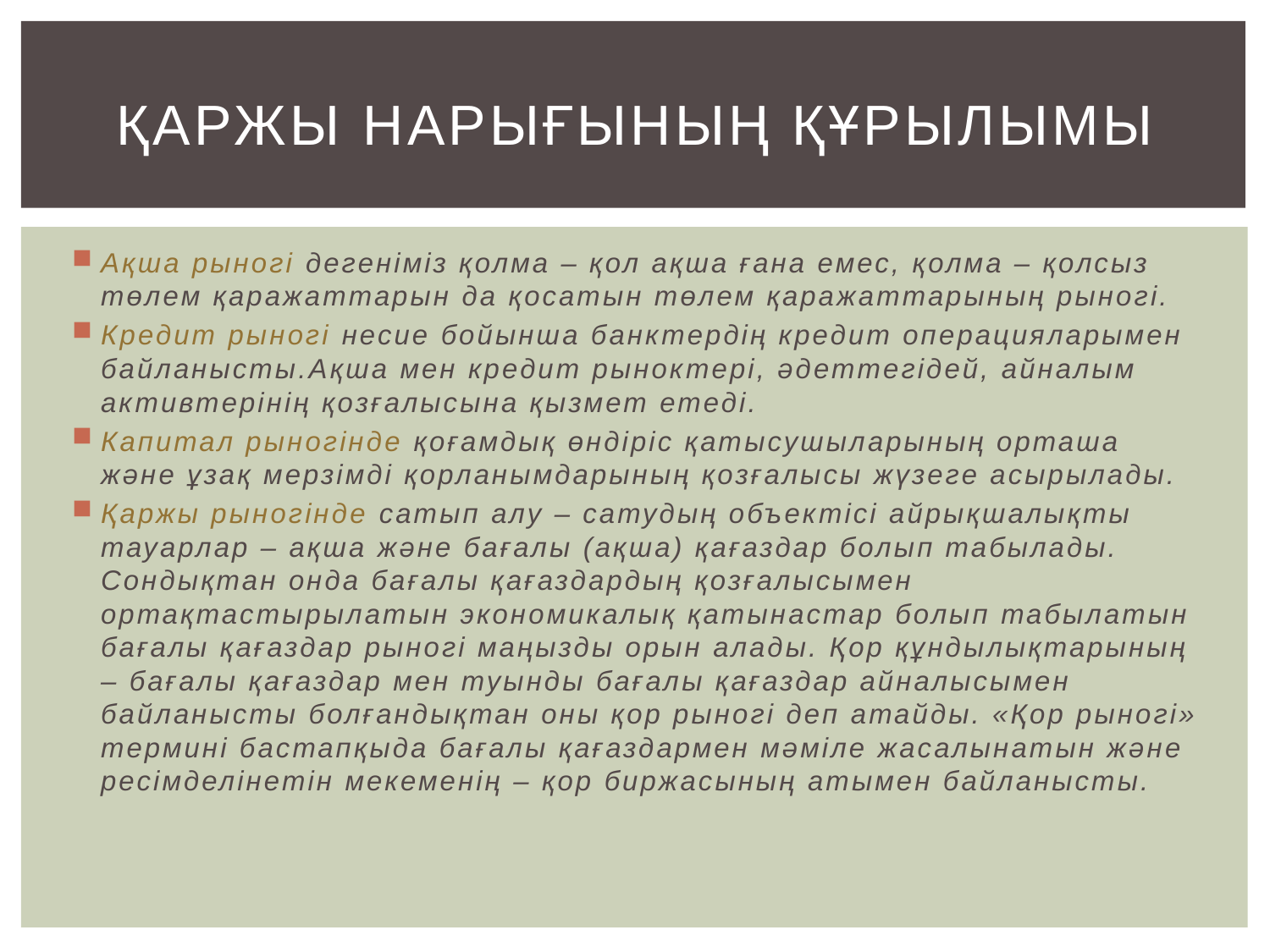

# Қаржы нарығының құрылымы
Ақша рыногі дегеніміз қолма – қол ақша ғана емес, қолма – қолсыз төлем қаражаттарын да қосатын төлем қаражаттарының рыногі.
Кредит рыногі несие бойынша банктердің кредит операцияларымен байланысты.Ақша мен кредит рыноктері, әдеттегідей, айналым активтерінің қозғалысына қызмет етеді.
Капитал рыногінде қоғамдық өндіріс қатысушыларының орташа және ұзақ мерзімді қорланымдарының қозғалысы жүзеге асырылады.
Қаржы рыногінде сатып алу – сатудың объектісі айрықшалықты тауарлар – ақша және бағалы (ақша) қағаздар болып табылады. Сондықтан онда бағалы қағаздардың қозғалысымен ортақтастырылатын экономикалық қатынастар болып табылатын бағалы қағаздар рыногі маңызды орын алады. Қор құндылықтарының – бағалы қағаздар мен туынды бағалы қағаздар айналысымен байланысты болғандықтан оны қор рыногі деп атайды. «Қор рыногі» термині бастапқыда бағалы қағаздармен мәміле жасалынатын және ресімделінетін мекеменің – қор биржасының атымен байланысты.